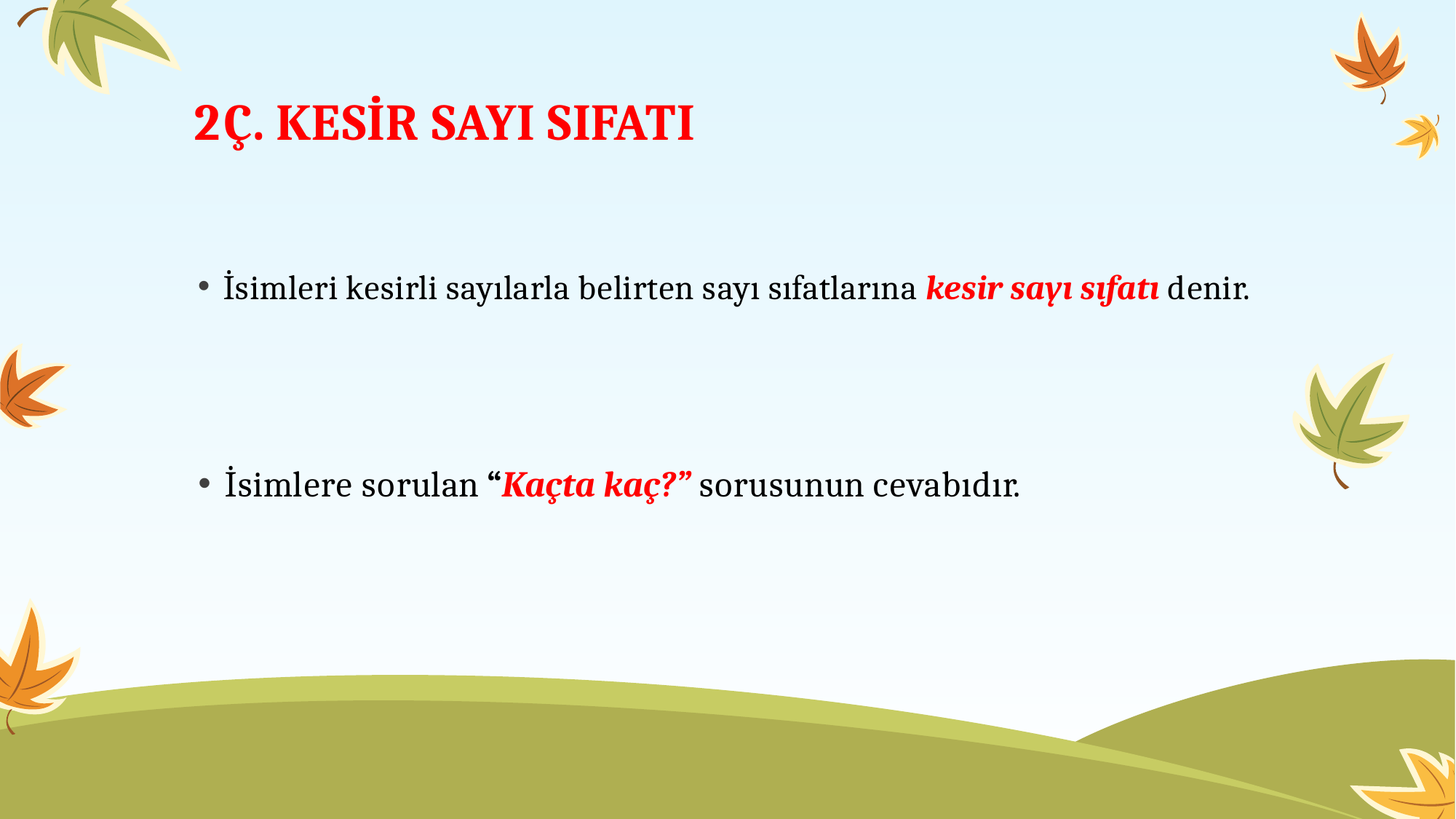

# 2Ç. KESİR SAYI SIFATI
İsimleri kesirli sayılarla belirten sayı sıfatlarına kesir sayı sıfatı denir.
İsimlere sorulan “Kaçta kaç?” sorusunun cevabıdır.